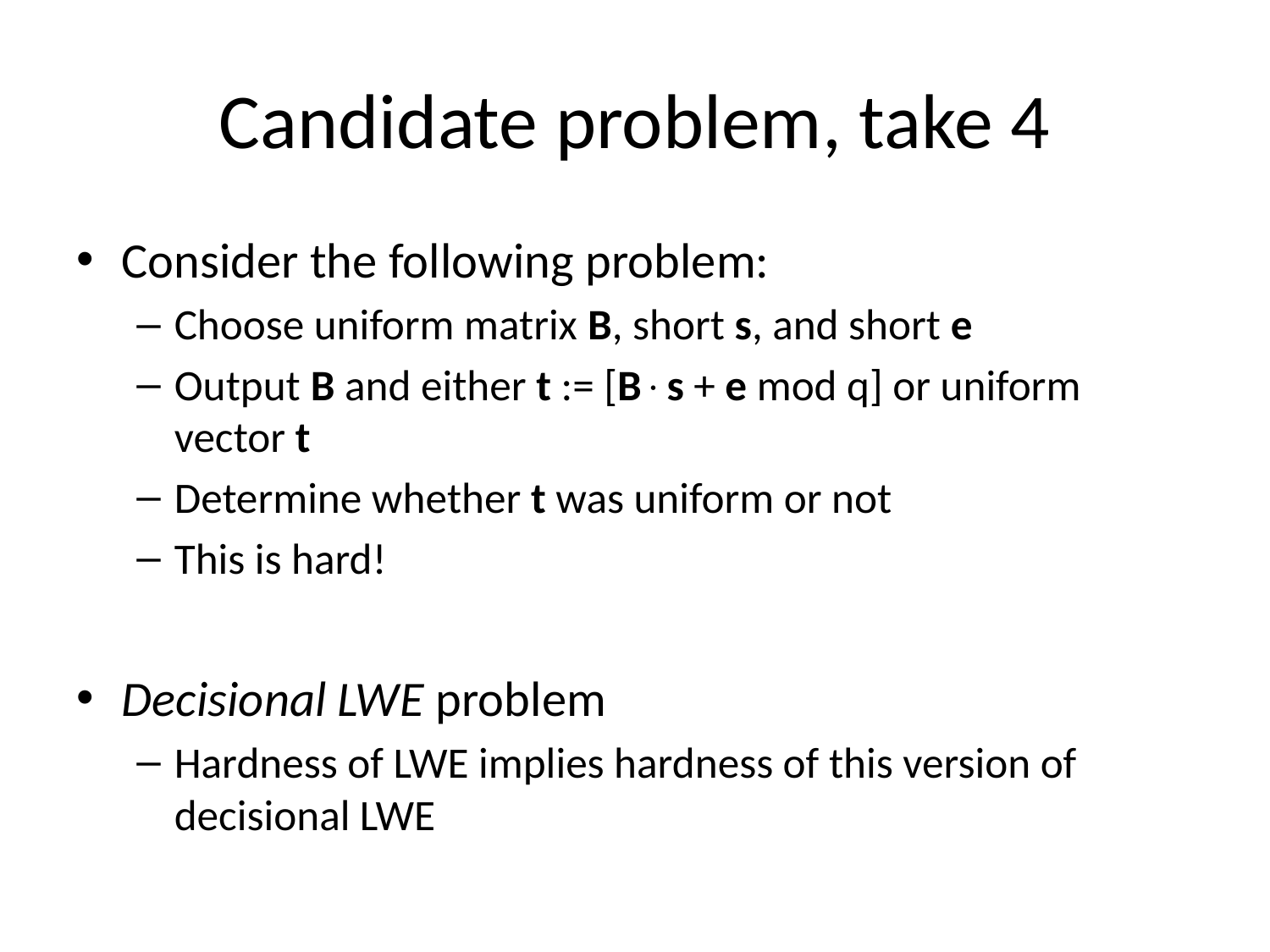

# Candidate problem, take 4
Consider the following problem:
Choose uniform matrix B, short s, and short e
Output B and either t := [B⋅s + e mod q] or uniform vector t
Determine whether t was uniform or not
This is hard!

Decisional LWE problem
Hardness of LWE implies hardness of this version of decisional LWE